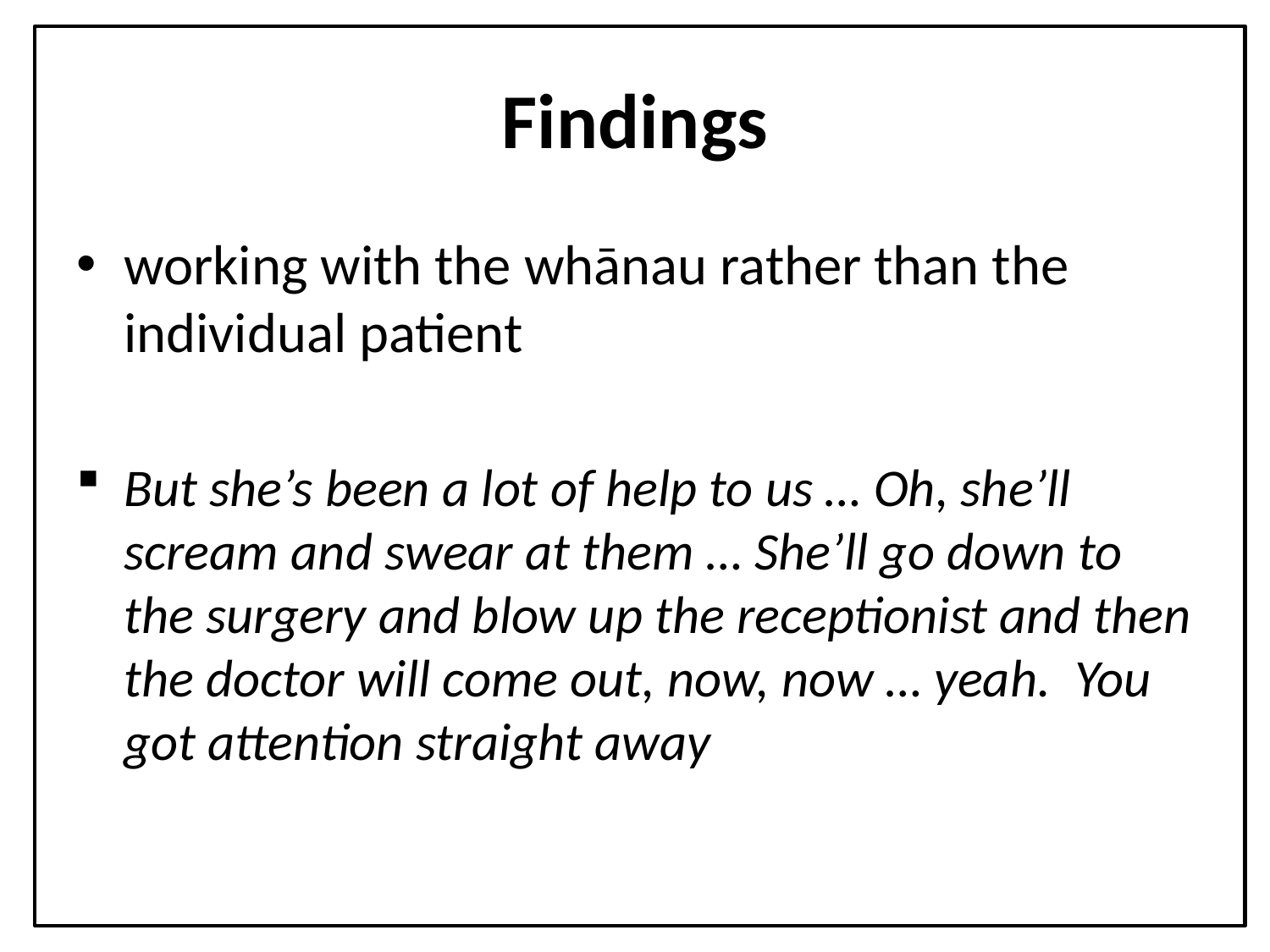

# Findings
working with the whānau rather than the individual patient

But she’s been a lot of help to us … Oh, she’ll scream and swear at them … She’ll go down to the surgery and blow up the receptionist and then the doctor will come out, now, now … yeah.  You got attention straight away